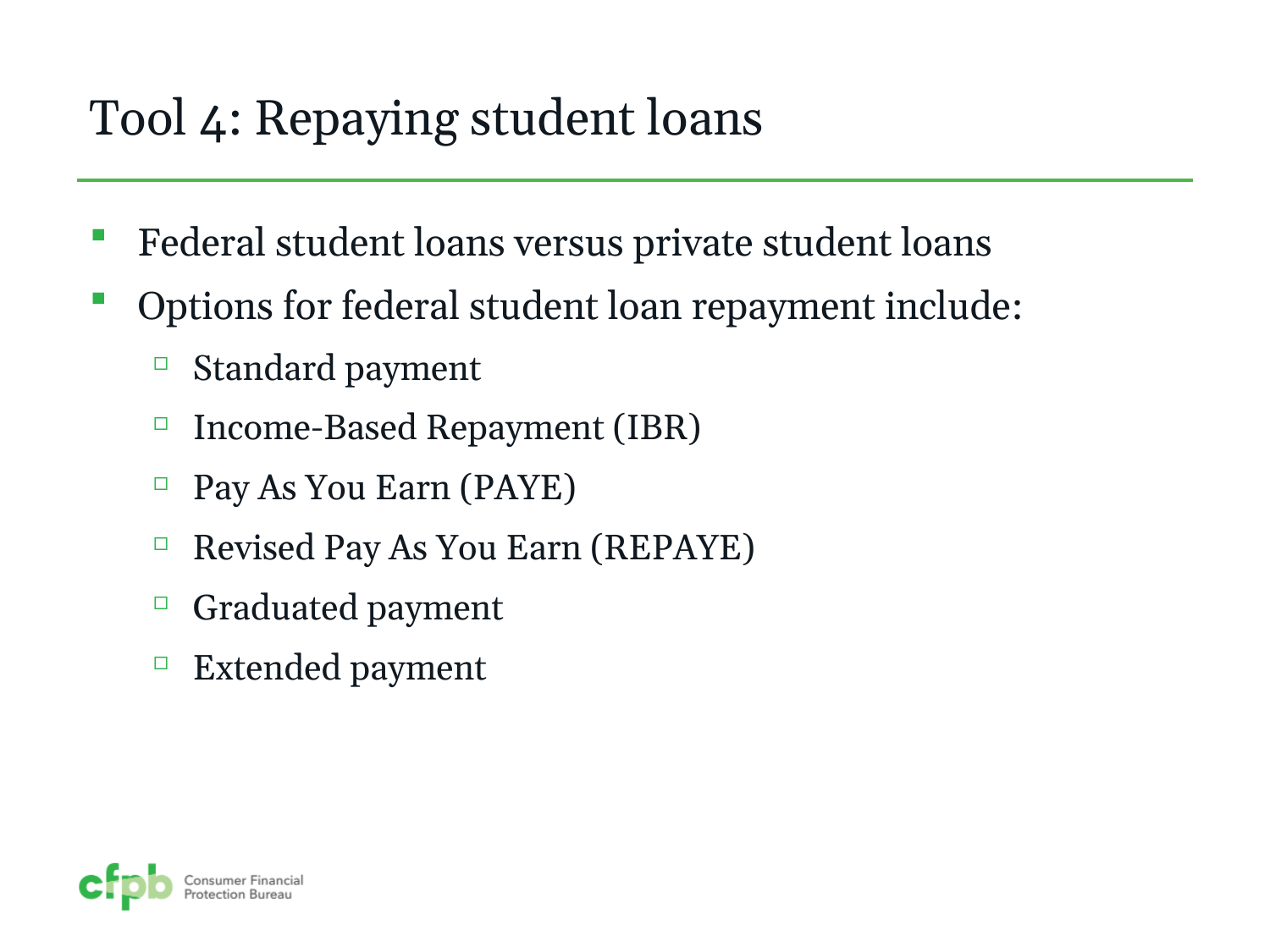

# Tool 4: Repaying student loans
Federal student loans versus private student loans
Options for federal student loan repayment include:
Standard payment
Income-Based Repayment (IBR)
Pay As You Earn (PAYE)
Revised Pay As You Earn (REPAYE)
Graduated payment
Extended payment